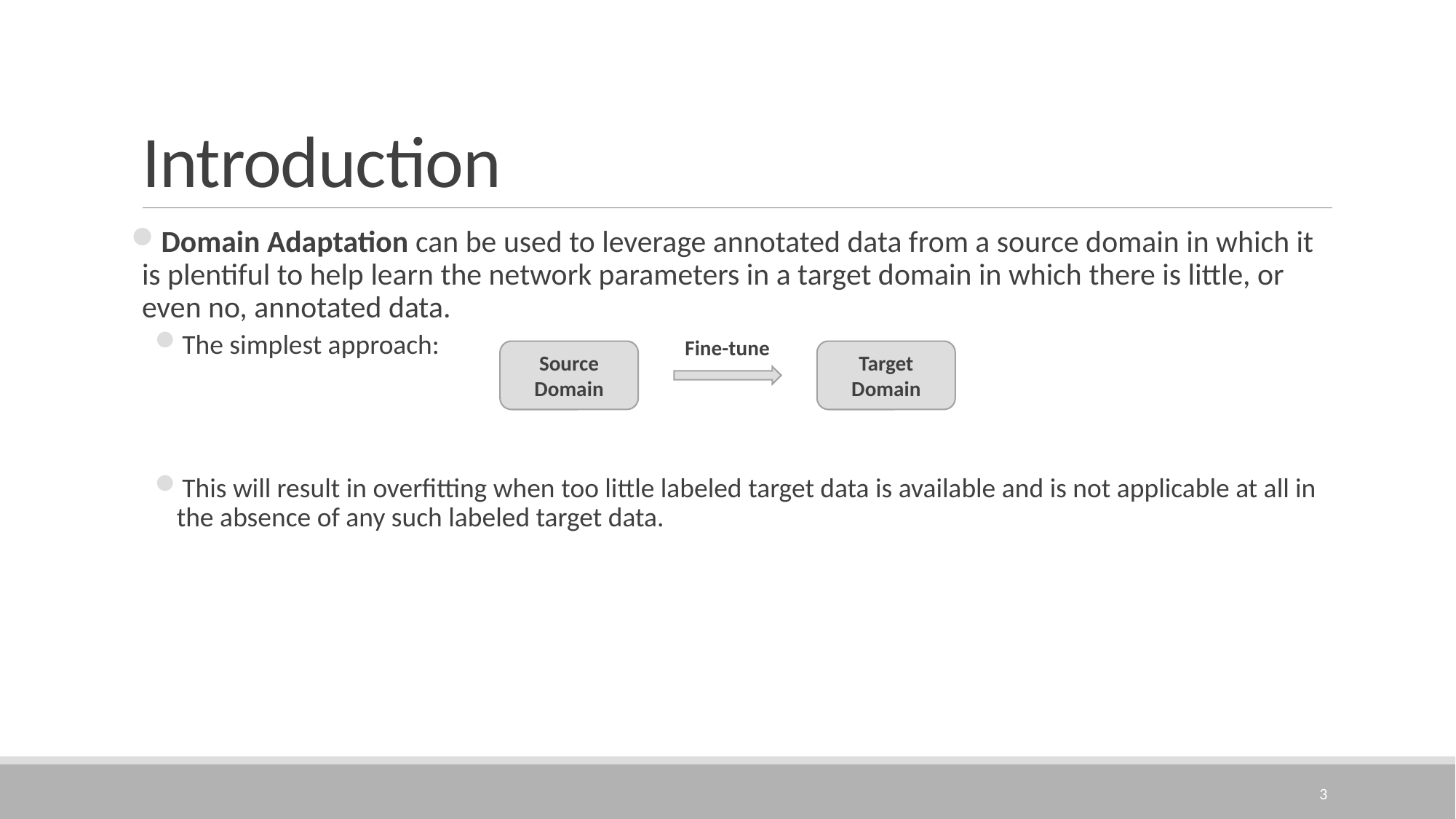

# Introduction
Domain Adaptation can be used to leverage annotated data from a source domain in which it is plentiful to help learn the network parameters in a target domain in which there is little, or even no, annotated data.
The simplest approach:

This will result in overfitting when too little labeled target data is available and is not applicable at all in the absence of any such labeled target data.
Fine-tune
Source Domain
Target Domain

3